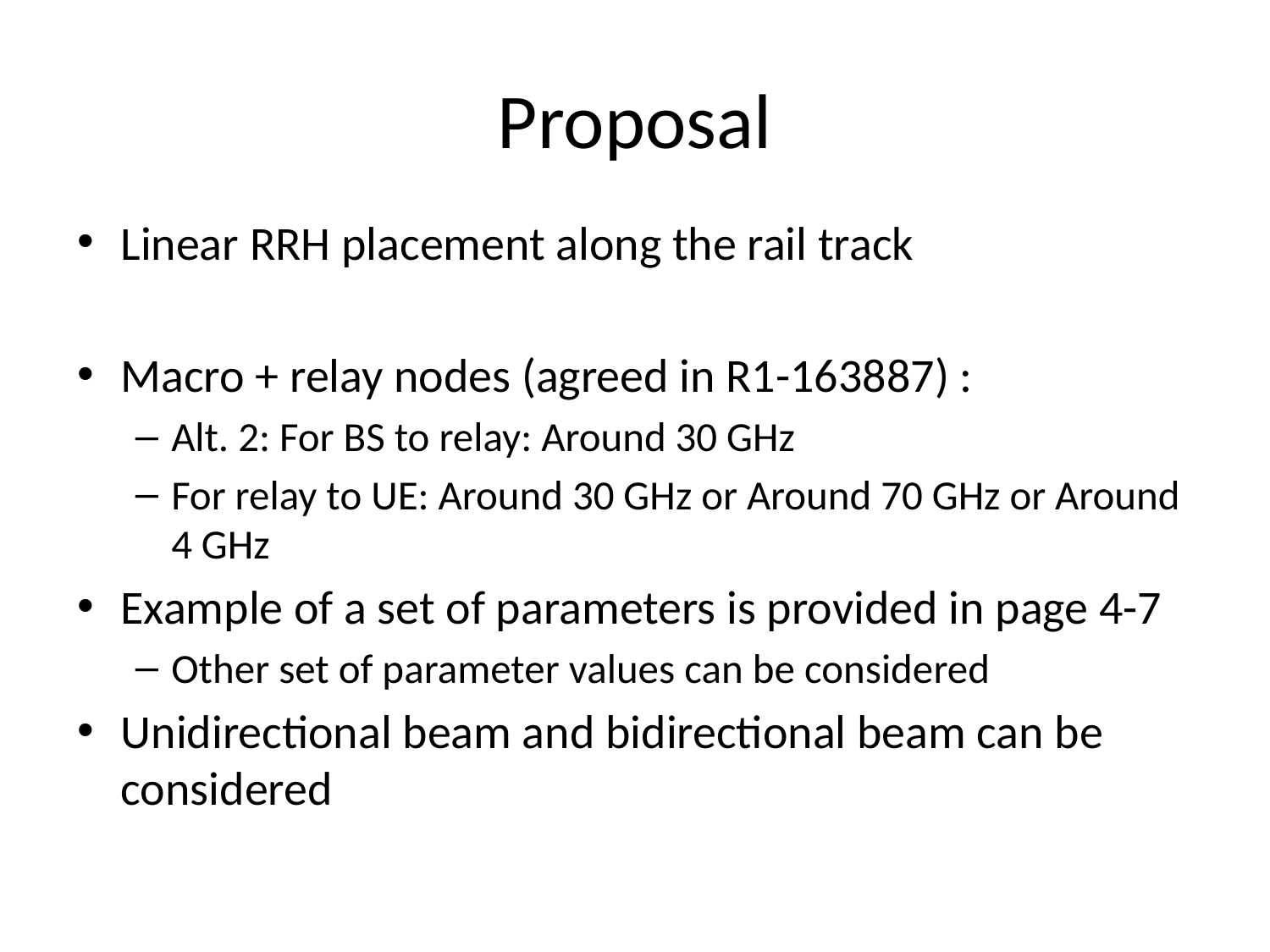

# Proposal
Linear RRH placement along the rail track

Macro + relay nodes (agreed in R1-163887) :
Alt. 2: For BS to relay: Around 30 GHz
For relay to UE: Around 30 GHz or Around 70 GHz or Around 4 GHz
Example of a set of parameters is provided in page 4-7
Other set of parameter values can be considered
Unidirectional beam and bidirectional beam can be  considered